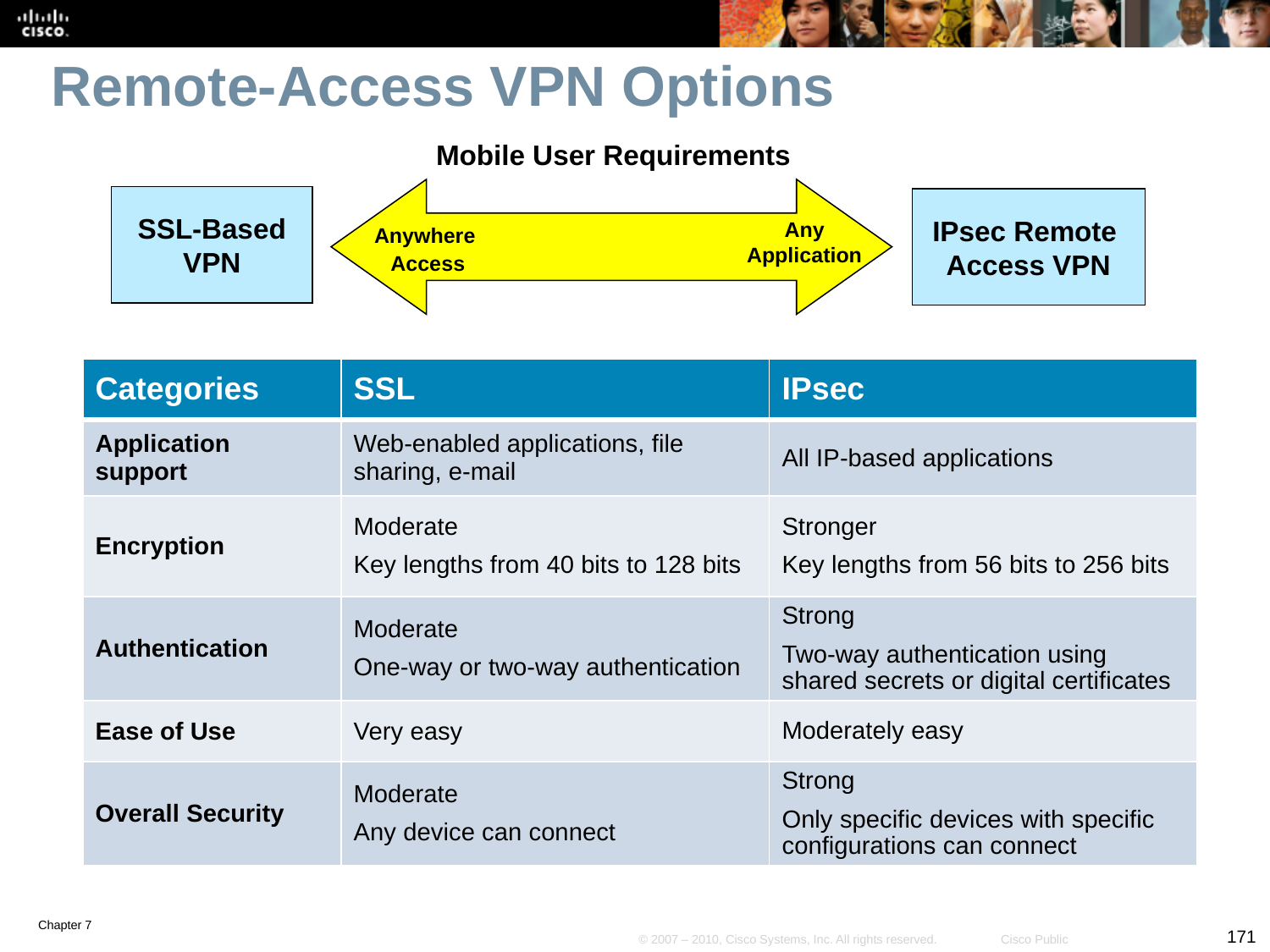

# Remote-Access VPN Options
Mobile User Requirements

SSL-Based
VPN
IPsec Remote
Access VPN
Any Application
Anywhere
Access
| Categories | SSL | IPsec |
| --- | --- | --- |
| Application support | Web-enabled applications, file sharing, e-mail | All IP-based applications |
| Encryption | Moderate Key lengths from 40 bits to 128 bits | Stronger Key lengths from 56 bits to 256 bits |
| Authentication | Moderate One-way or two-way authentication | Strong Two-way authentication using shared secrets or digital certificates |
| Ease of Use | Very easy | Moderately easy |
| Overall Security | Moderate Any device can connect | Strong Only specific devices with specific configurations can connect |